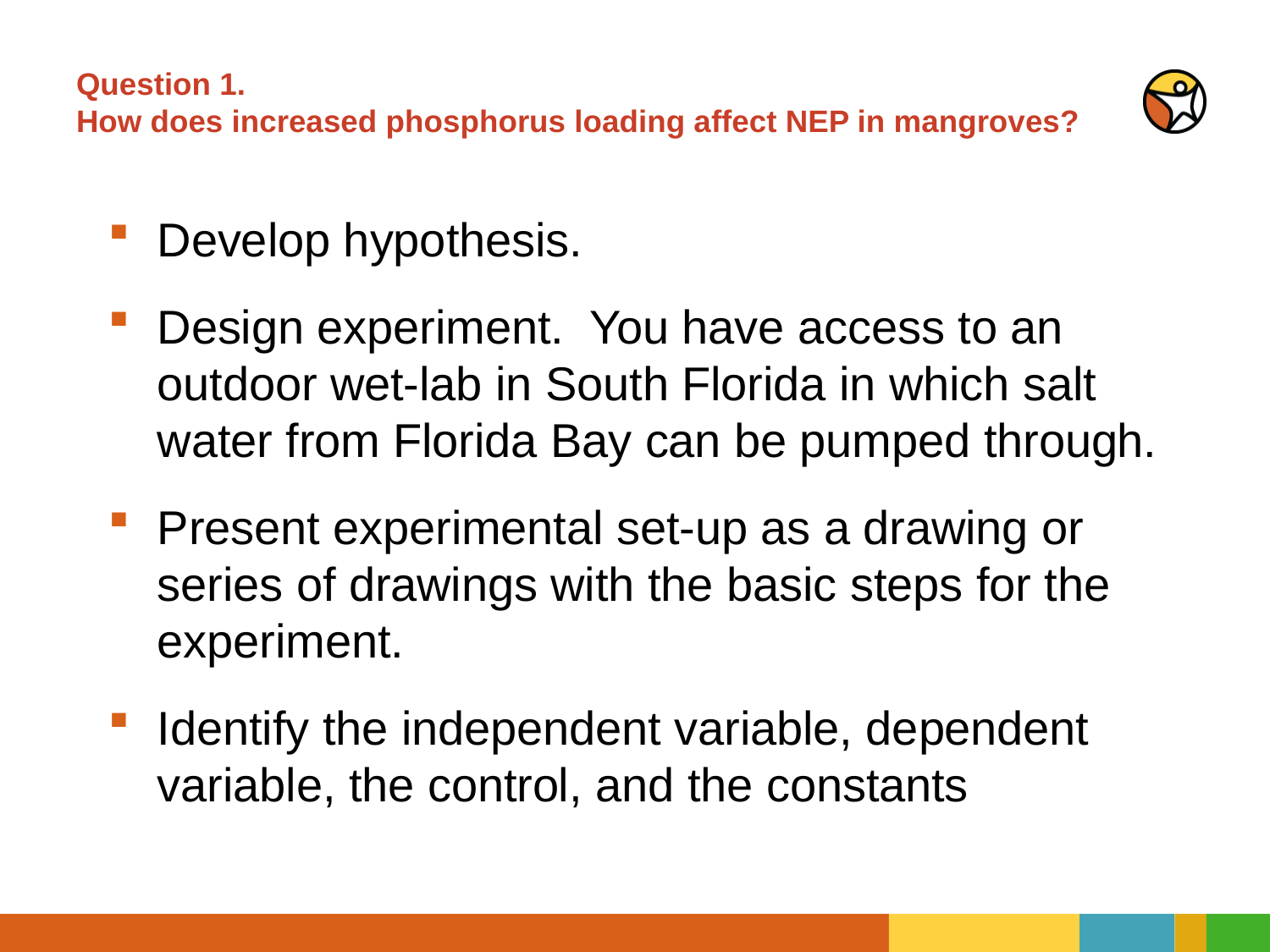

# Question 1. How does increased phosphorus loading affect NEP in mangroves?
Develop hypothesis.
Design experiment.  You have access to an outdoor wet-lab in South Florida in which salt water from Florida Bay can be pumped through.
Present experimental set-up as a drawing or series of drawings with the basic steps for the experiment.
Identify the independent variable, dependent variable, the control, and the constants